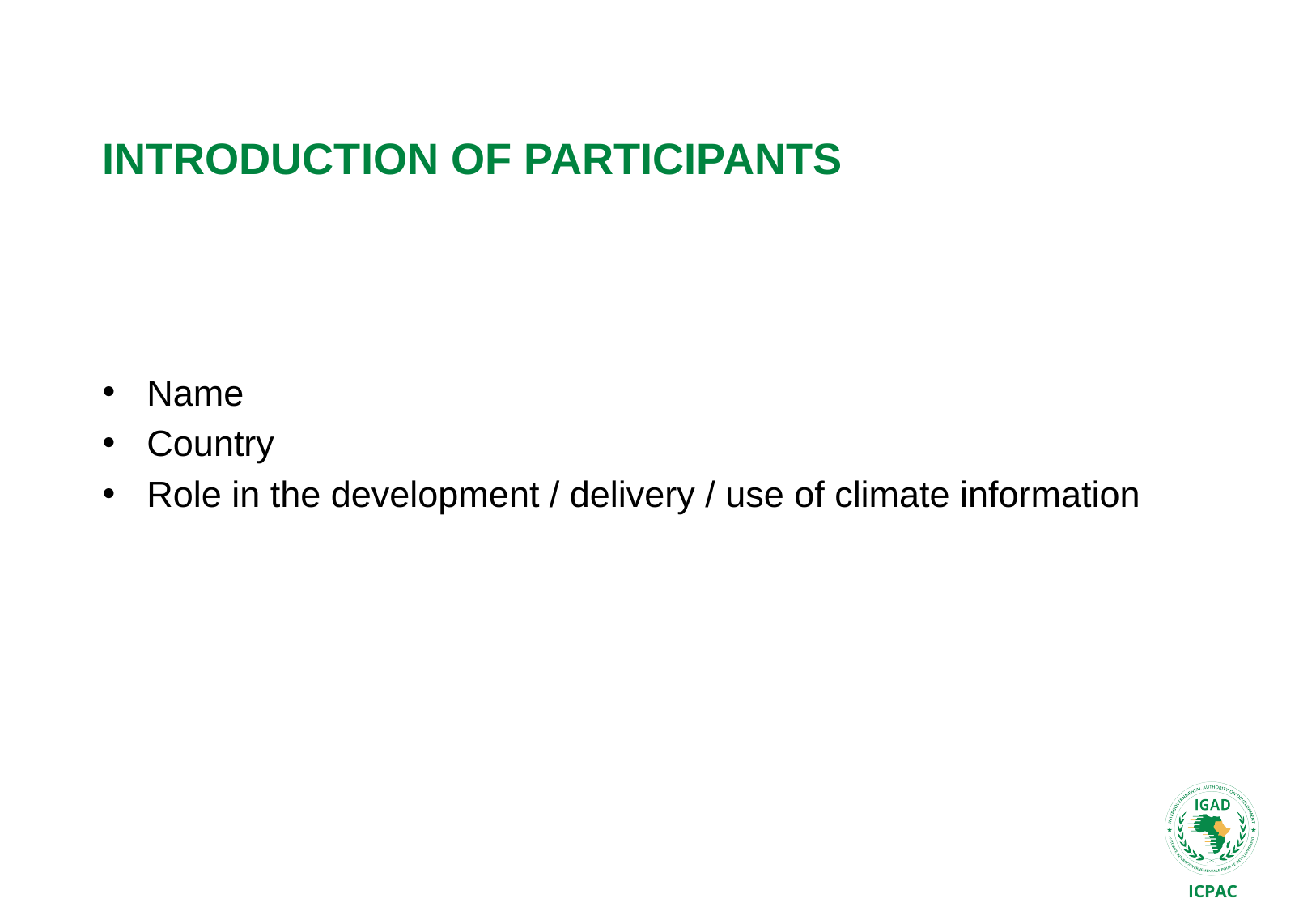

# Introduction of participants
Name
Country
Role in the development / delivery / use of climate information